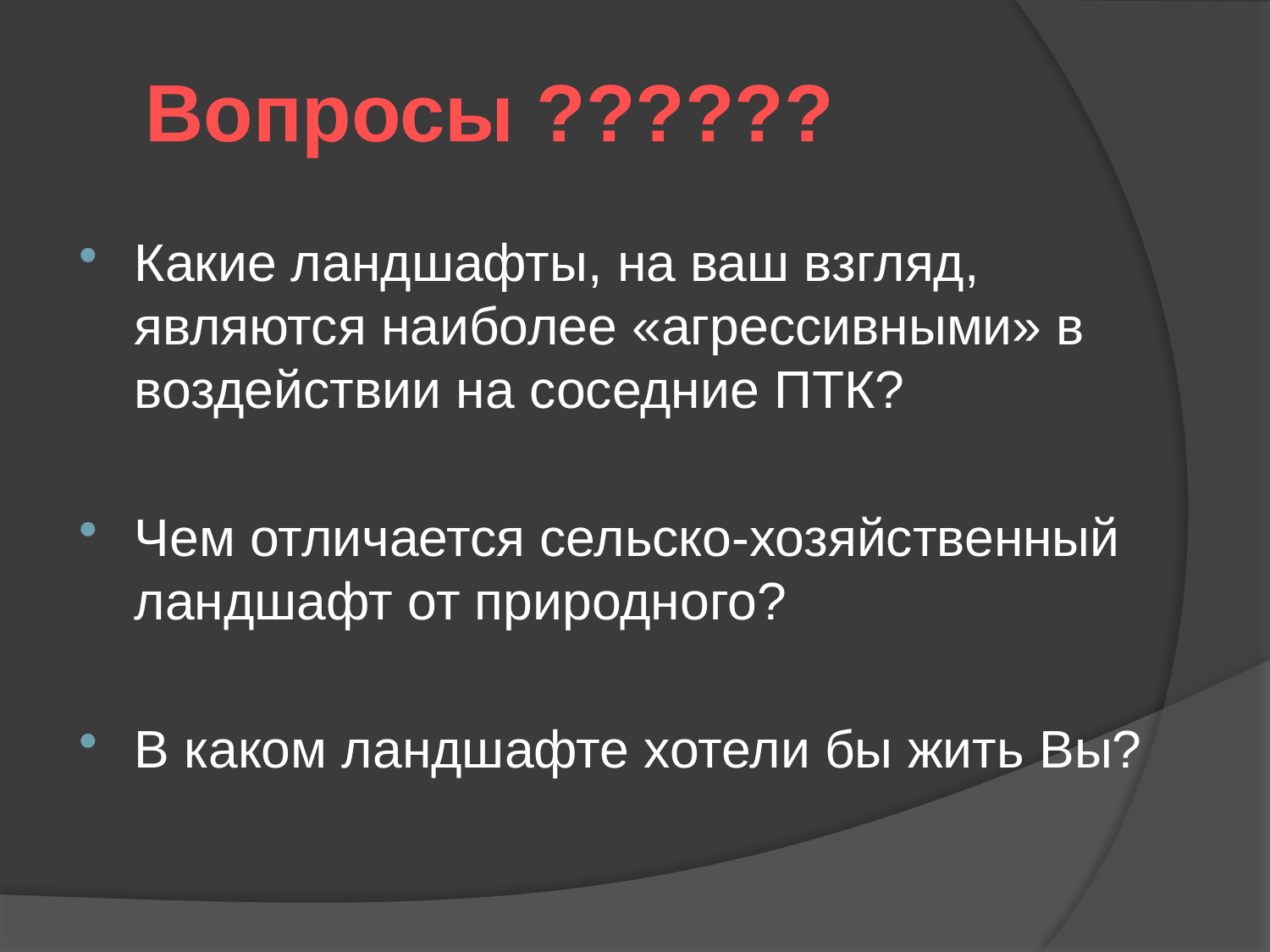

# Вопросы ??????
Какие ландшафты, на ваш взгляд, являются наиболее «агрессивными» в воздействии на соседние ПТК?

Чем отличается сельско-хозяйственный ландшафт от природного?

В каком ландшафте хотели бы жить Вы?